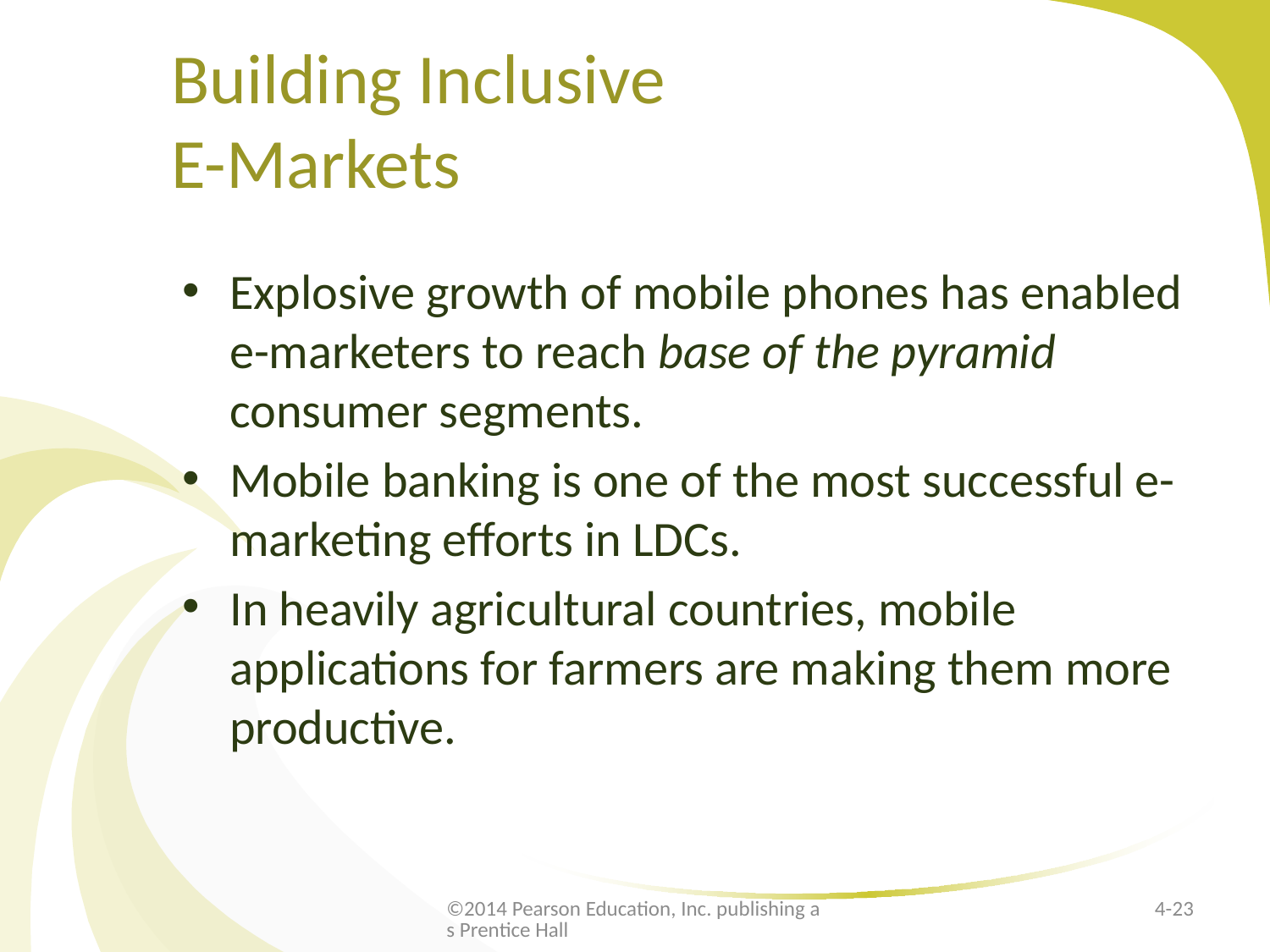

# Building Inclusive E-Markets
Explosive growth of mobile phones has enabled e-marketers to reach base of the pyramid consumer segments.
Mobile banking is one of the most successful e-marketing efforts in LDCs.
In heavily agricultural countries, mobile applications for farmers are making them more productive.
©2014 Pearson Education, Inc. publishing as Prentice Hall
4-23